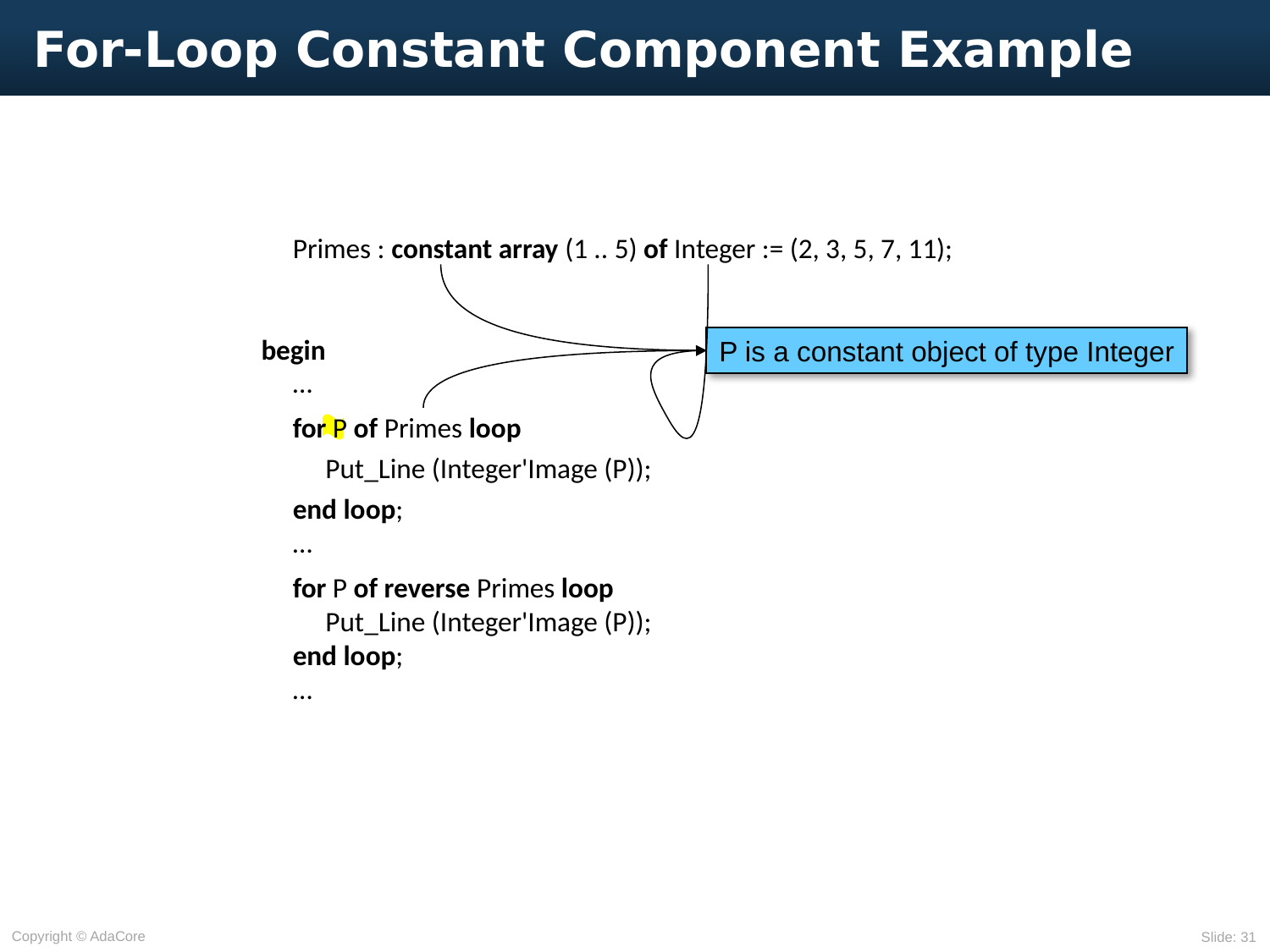

# For-Loop Constant Component Example
	Primes : constant array (1 .. 5) of Integer := (2, 3, 5, 7, 11);

begin
	…
	for P of Primes loop
		Put_Line (Integer'Image (P));
	end loop;
	…
	for P of reverse Primes loop
		Put_Line (Integer'Image (P));
	end loop;
	…

P is a constant object of type Integer